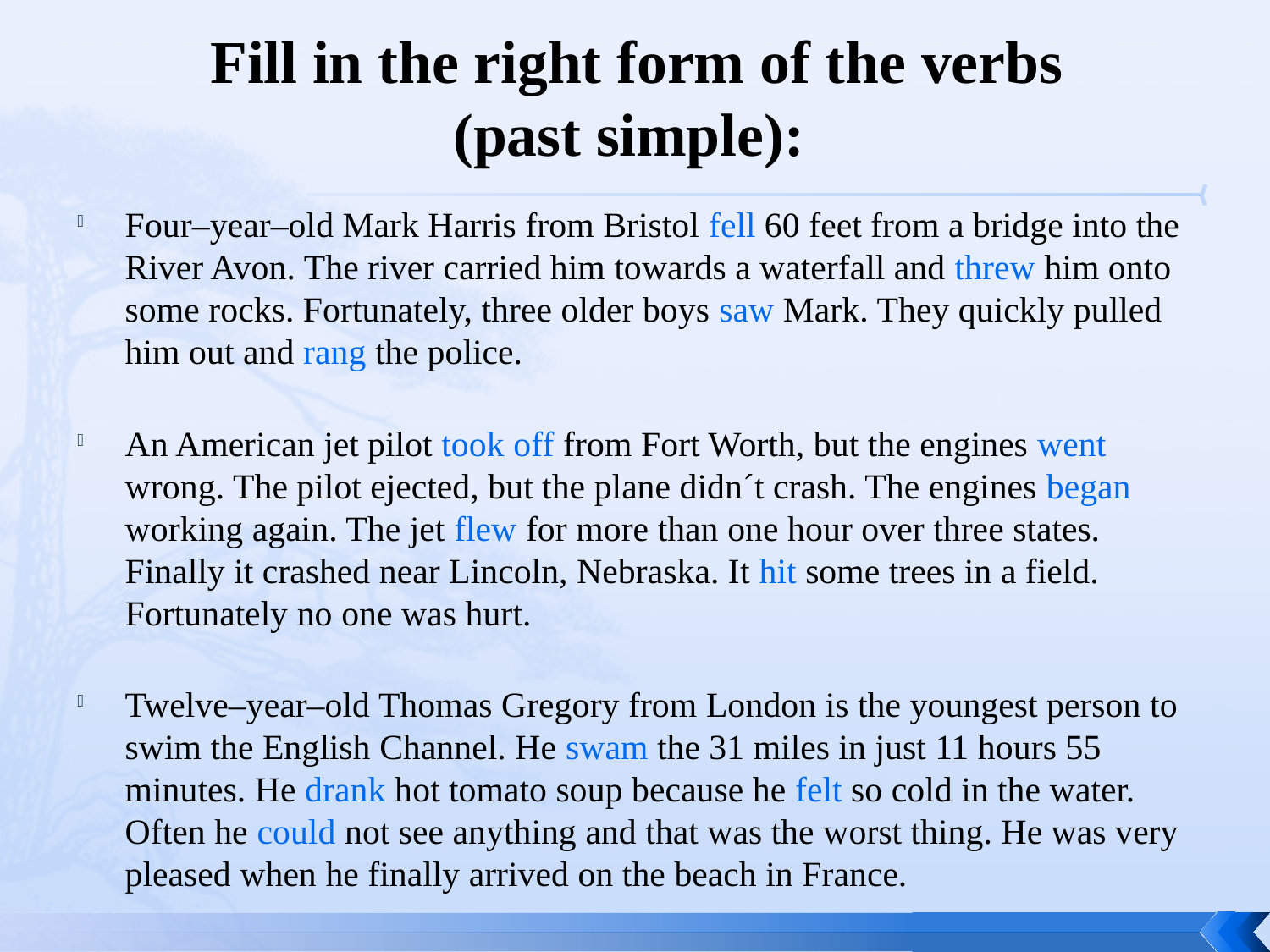

# Fill in the right form of the verbs (past simple):
Four–year–old Mark Harris from Bristol fell 60 feet from a bridge into the River Avon. The river carried him towards a waterfall and threw him onto some rocks. Fortunately, three older boys saw Mark. They quickly pulled him out and rang the police.
An American jet pilot took off from Fort Worth, but the engines went wrong. The pilot ejected, but the plane didn´t crash. The engines began working again. The jet flew for more than one hour over three states. Finally it crashed near Lincoln, Nebraska. It hit some trees in a field. Fortunately no one was hurt.
Twelve–year–old Thomas Gregory from London is the youngest person to swim the English Channel. He swam the 31 miles in just 11 hours 55 minutes. He drank hot tomato soup because he felt so cold in the water. Often he could not see anything and that was the worst thing. He was very pleased when he finally arrived on the beach in France.